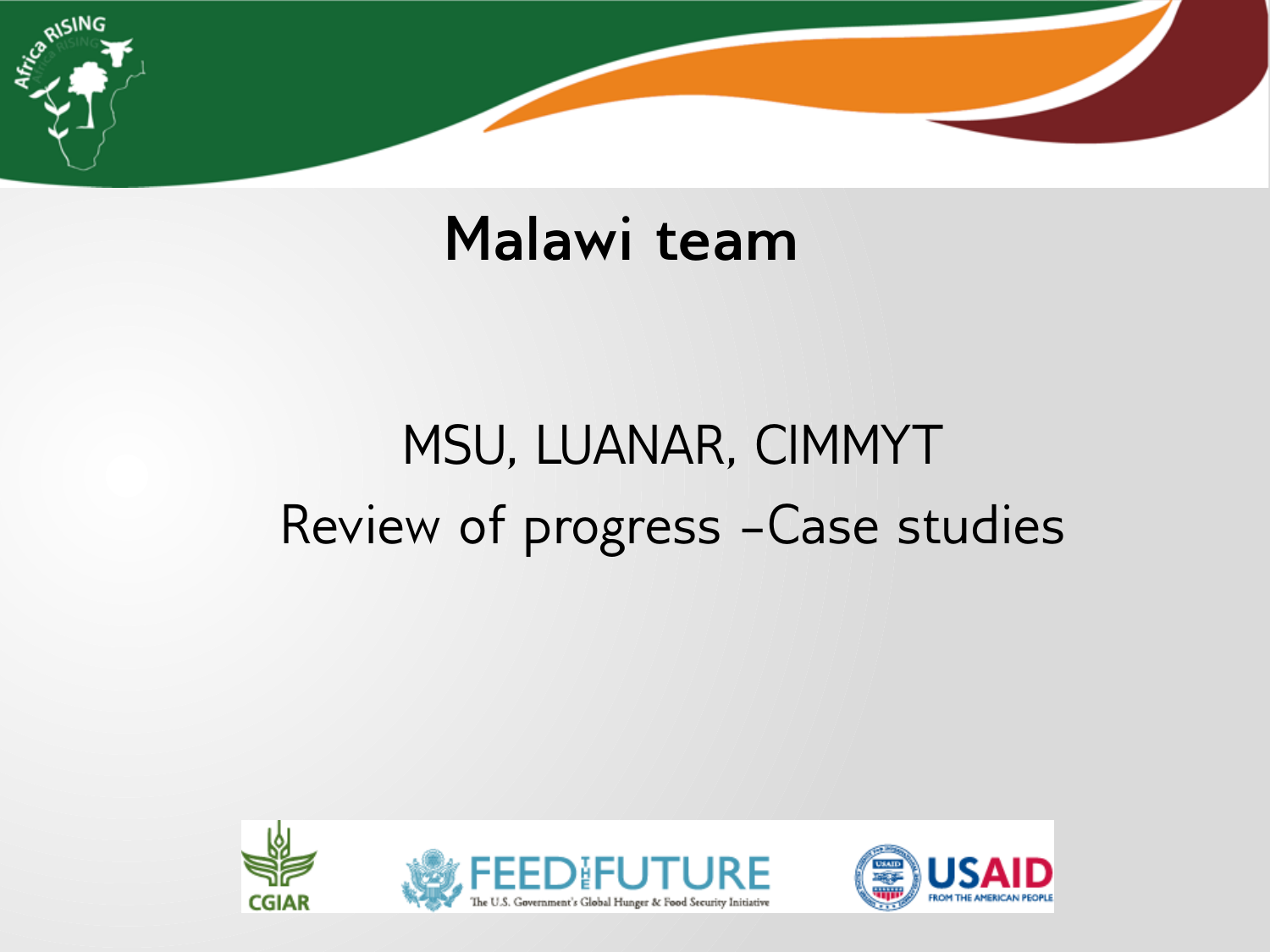

Malawi team

MSU, LUANAR, CIMMYT
Review of progress –Case studies